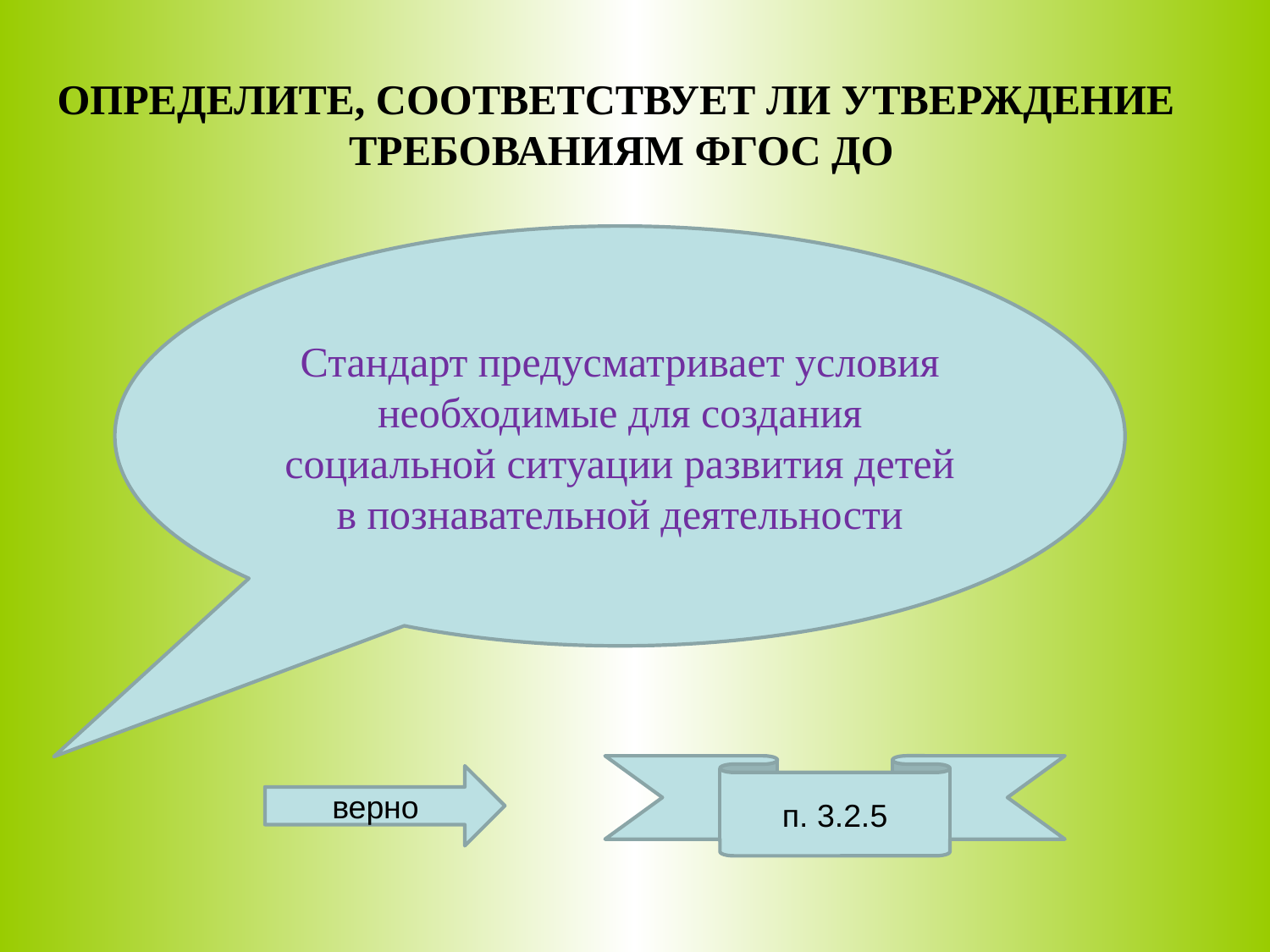

Определите, соответствует ли утверждение
требованиям ФГОС ДО
Стандарт предусматривает условия необходимые для создания социальной ситуации развития детей в познавательной деятельности
п. 3.2.5
верно